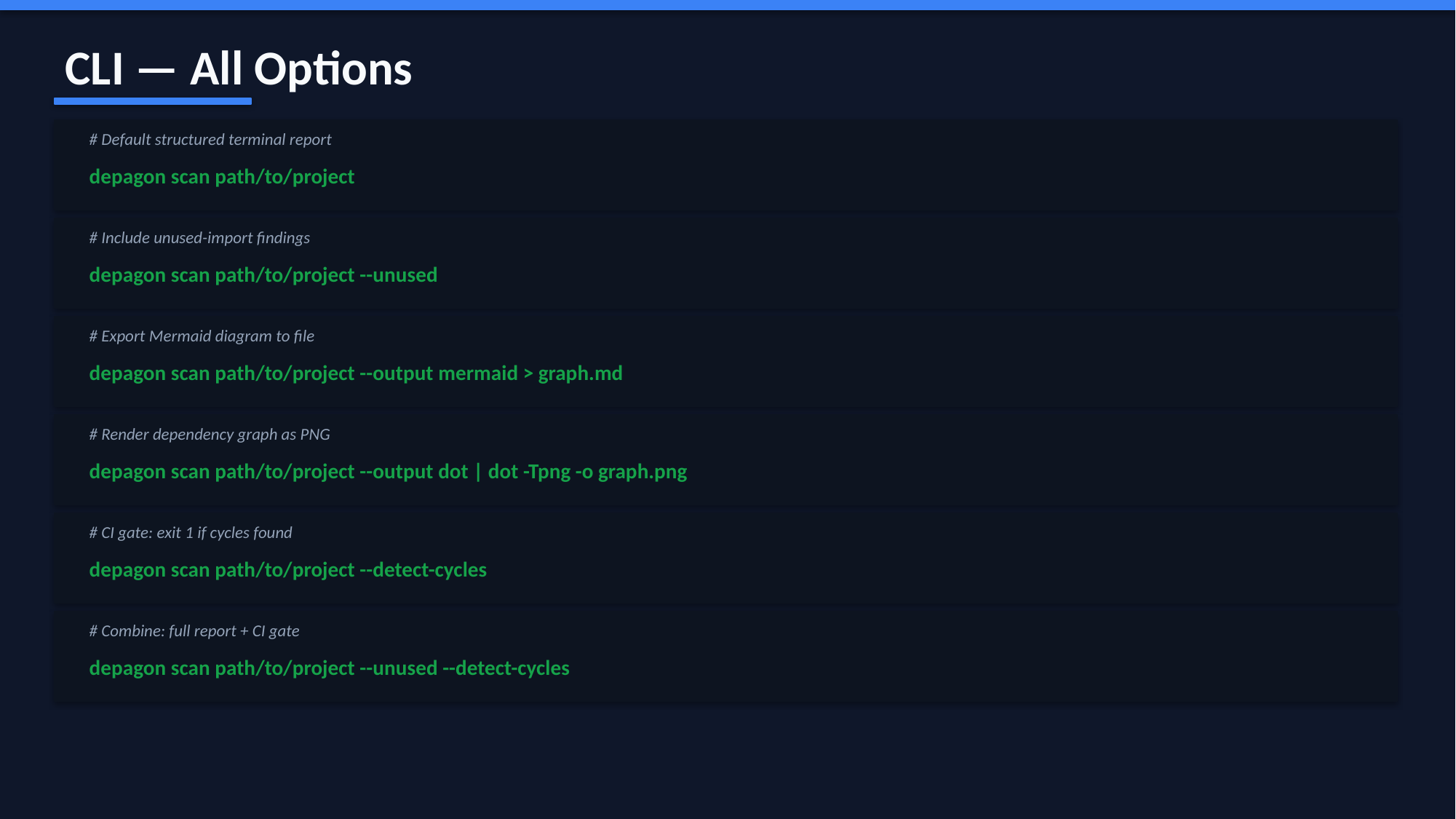

CLI — All Options

# Default structured terminal report
depagon scan path/to/project

# Include unused-import findings
depagon scan path/to/project --unused

# Export Mermaid diagram to file
depagon scan path/to/project --output mermaid > graph.md

# Render dependency graph as PNG
depagon scan path/to/project --output dot | dot -Tpng -o graph.png

# CI gate: exit 1 if cycles found
depagon scan path/to/project --detect-cycles

# Combine: full report + CI gate
depagon scan path/to/project --unused --detect-cycles